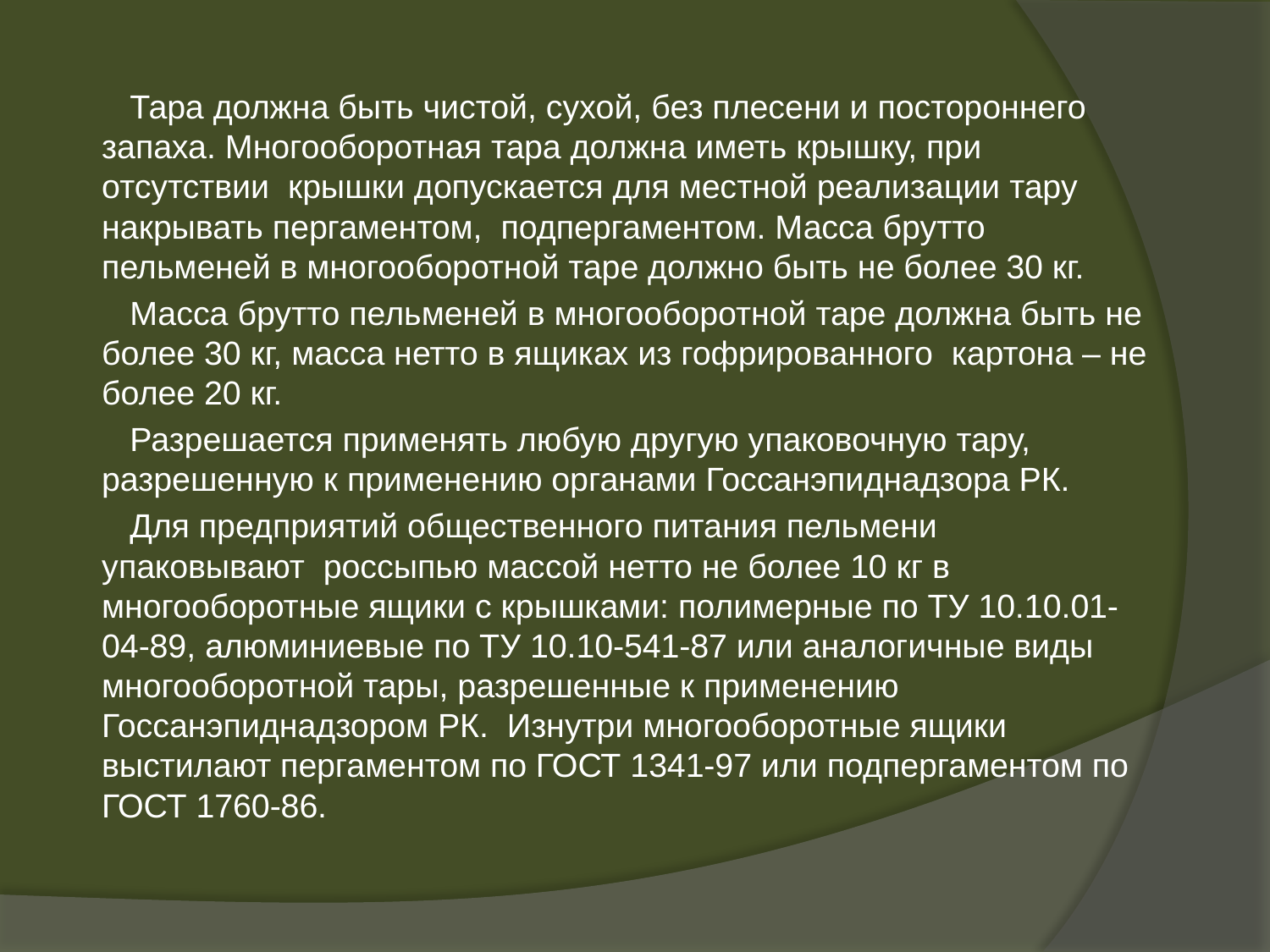

Тара должна быть чистой, сухой, без плесени и постороннего запаха. Многооборотная тара должна иметь крышку, при отсутствии  крышки допускается для местной реализации тару накрывать пергаментом,  подпергаментом. Масса брутто пельменей в многооборотной таре должно быть не более 30 кг.
   Масса брутто пельменей в многооборотной таре должна быть не более 30 кг, масса нетто в ящиках из гофрированного  картона – не более 20 кг.
   Разрешается применять любую другую упаковочную тару, разрешенную к применению органами Госсанэпиднадзора РК.
   Для предприятий общественного питания пельмени упаковывают  россыпью массой нетто не более 10 кг в многооборотные ящики с крышками: полимерные по ТУ 10.10.01-04-89, алюминиевые по ТУ 10.10-541-87 или аналогичные виды многооборотной тары, разрешенные к применению Госсанэпиднадзором РК.  Изнутри многооборотные ящики выстилают пергаментом по ГОСТ 1341-97 или подпергаментом по ГОСТ 1760-86.